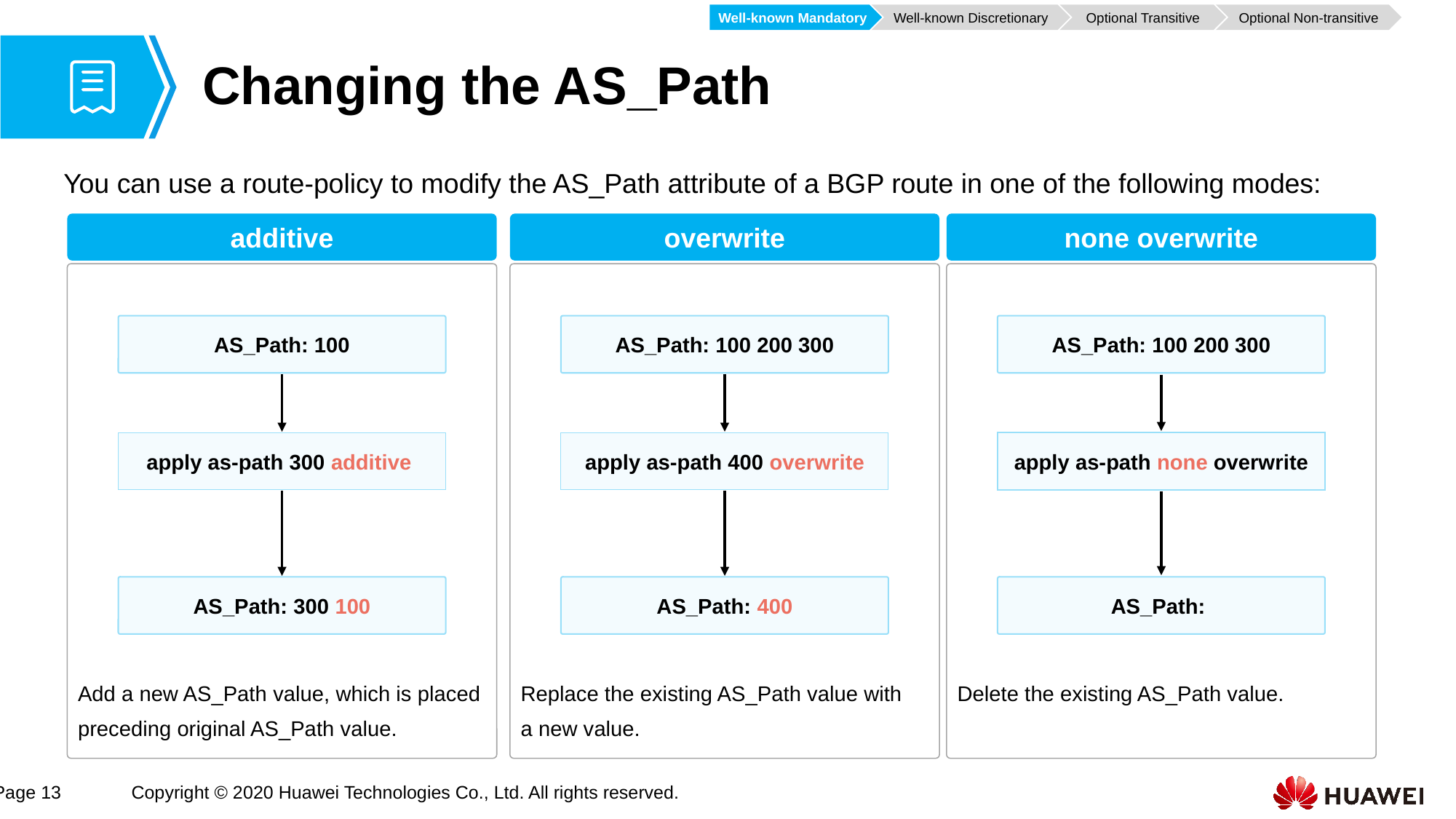

Well-known Mandatory
Well-known Discretionary
Optional Transitive
Optional Non-transitive
# Changing the AS_Path
You can use a route-policy to modify the AS_Path attribute of a BGP route in one of the following modes:

additive
overwrite
none overwrite

AS_Path: 100
AS_Path: 100 200 300
AS_Path: 100 200 300
apply as-path 300 additive
apply as-path 400 overwrite
apply as-path none overwrite
AS_Path: 300 100
AS_Path: 400
AS_Path:
Add a new AS_Path value, which is placed preceding original AS_Path value.
Replace the existing AS_Path value with a new value.
Delete the existing AS_Path value.